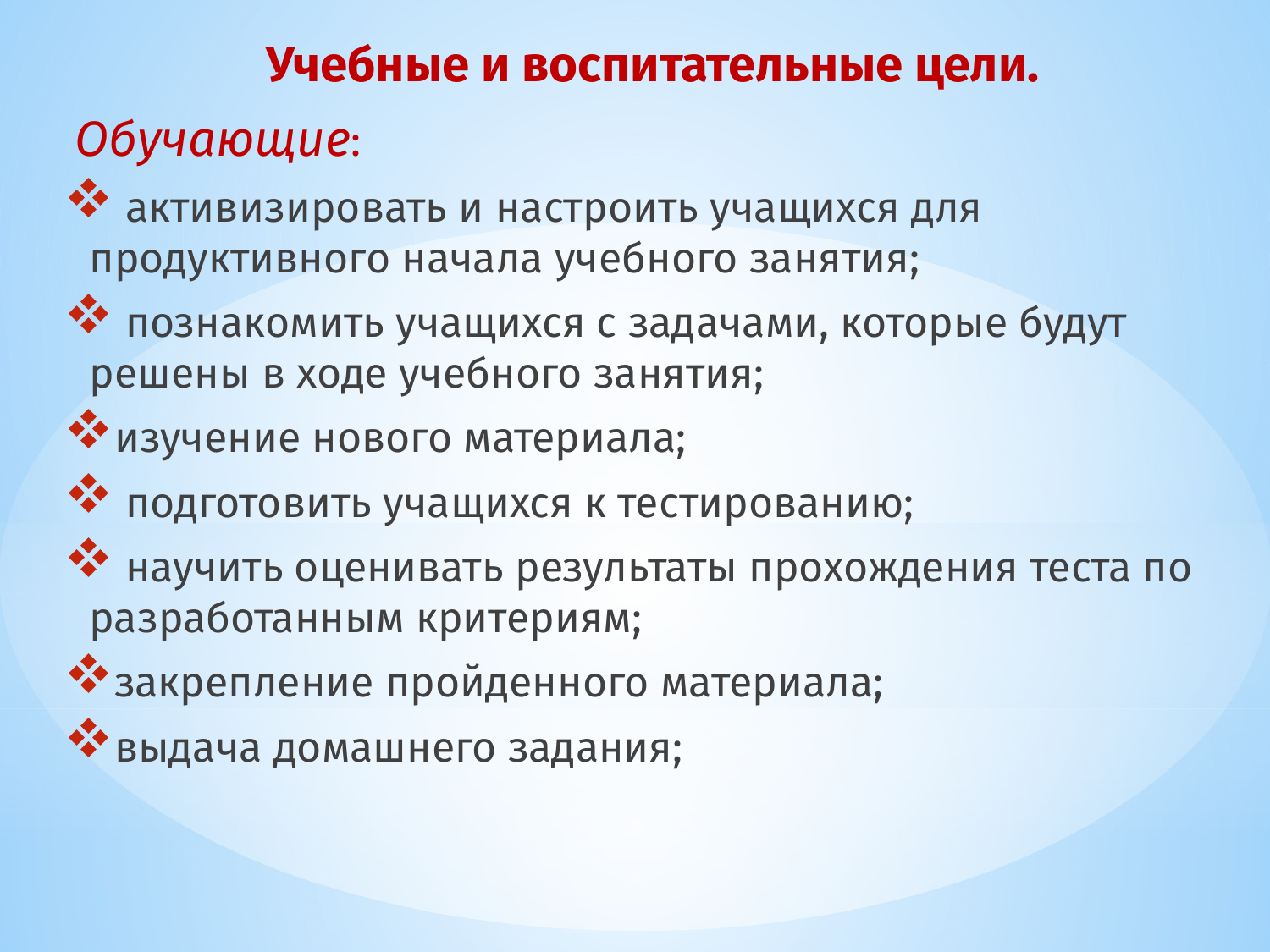

Учебные и воспитательные цели.
 Обучающие:
 активизировать и настроить учащихся для продуктивного начала учебного занятия;
 познакомить учащихся с задачами, которые будут решены в ходе учебного занятия;
изучение нового материала;
 подготовить учащихся к тестированию;
 научить оценивать результаты прохождения теста по разработанным критериям;
закрепление пройденного материала;
выдача домашнего задания;